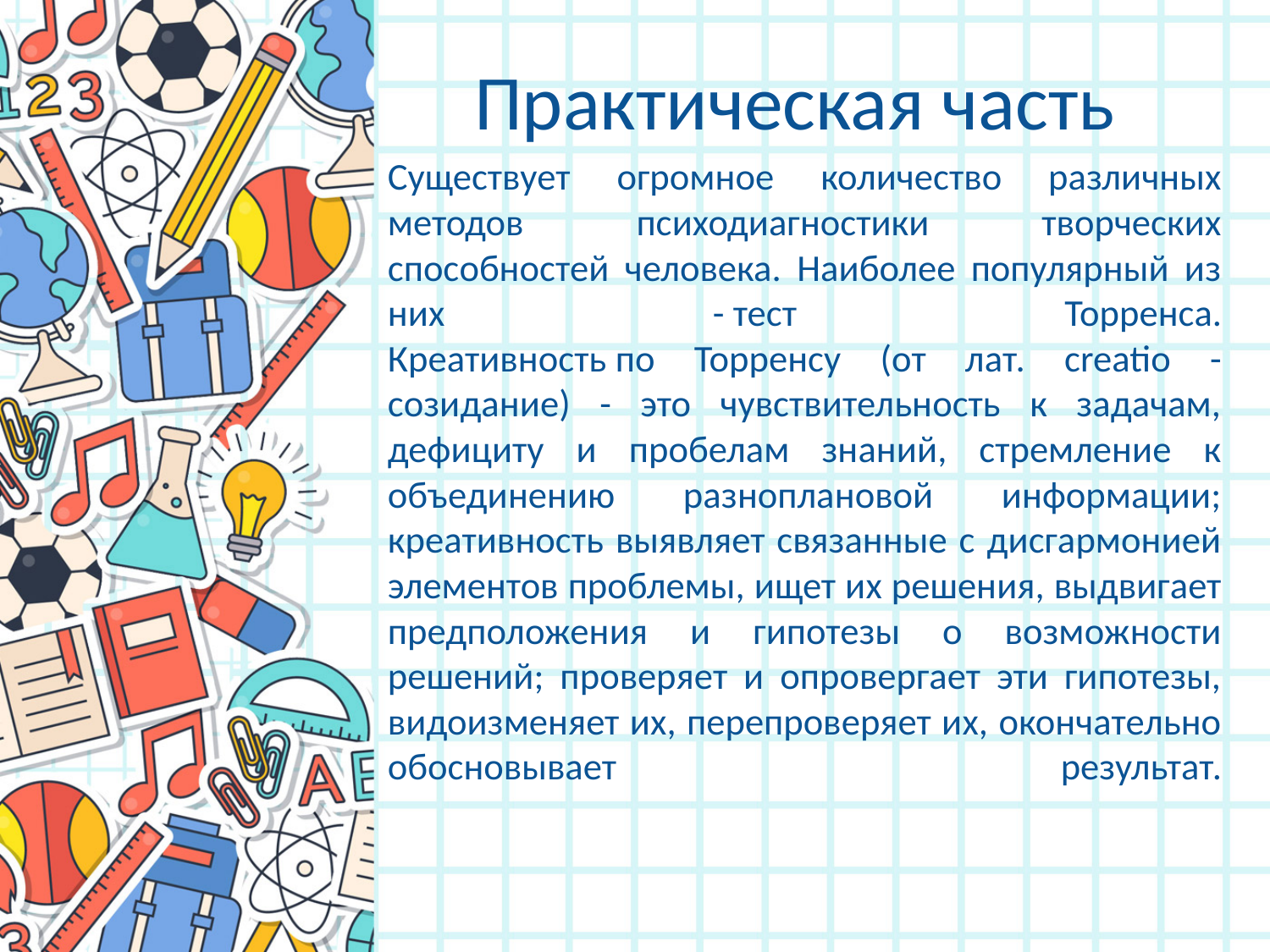

# Практическая часть
Существует огромное количество различных методов психодиагностики творческих способностей человека. Наиболее популярный из них - тест Торренса.
Креативность по Торренсу (от лат. creatio - созидание) - это чувствительность к задачам, дефициту и пробелам знаний, стремление к объединению разноплановой информации; креативность выявляет связанные с дисгармонией элементов проблемы, ищет их решения, выдвигает предположения и гипотезы о возможности решений; проверяет и опровергает эти гипотезы, видоизменяет их, перепроверяет их, окончательно обосновывает результат.